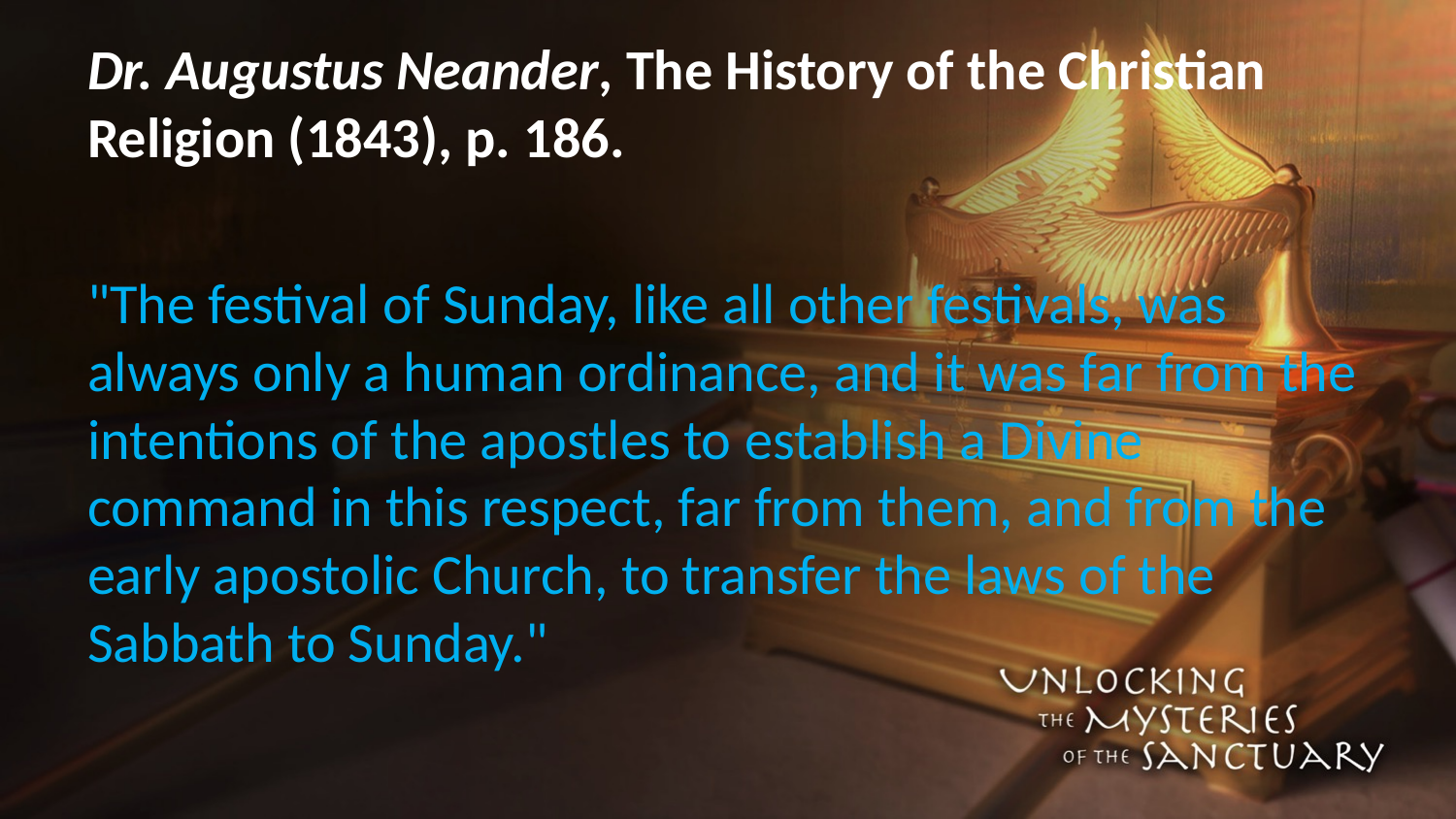

# Dr. Augustus Neander, The History of the Christian Religion (1843), p. 186.

"The festival of Sunday, like all other festivals, was always only a human ordinance, and it was far from the intentions of the apostles to establish a Divine command in this respect, far from them, and from the early apostolic Church, to transfer the laws of the Sabbath to Sunday."